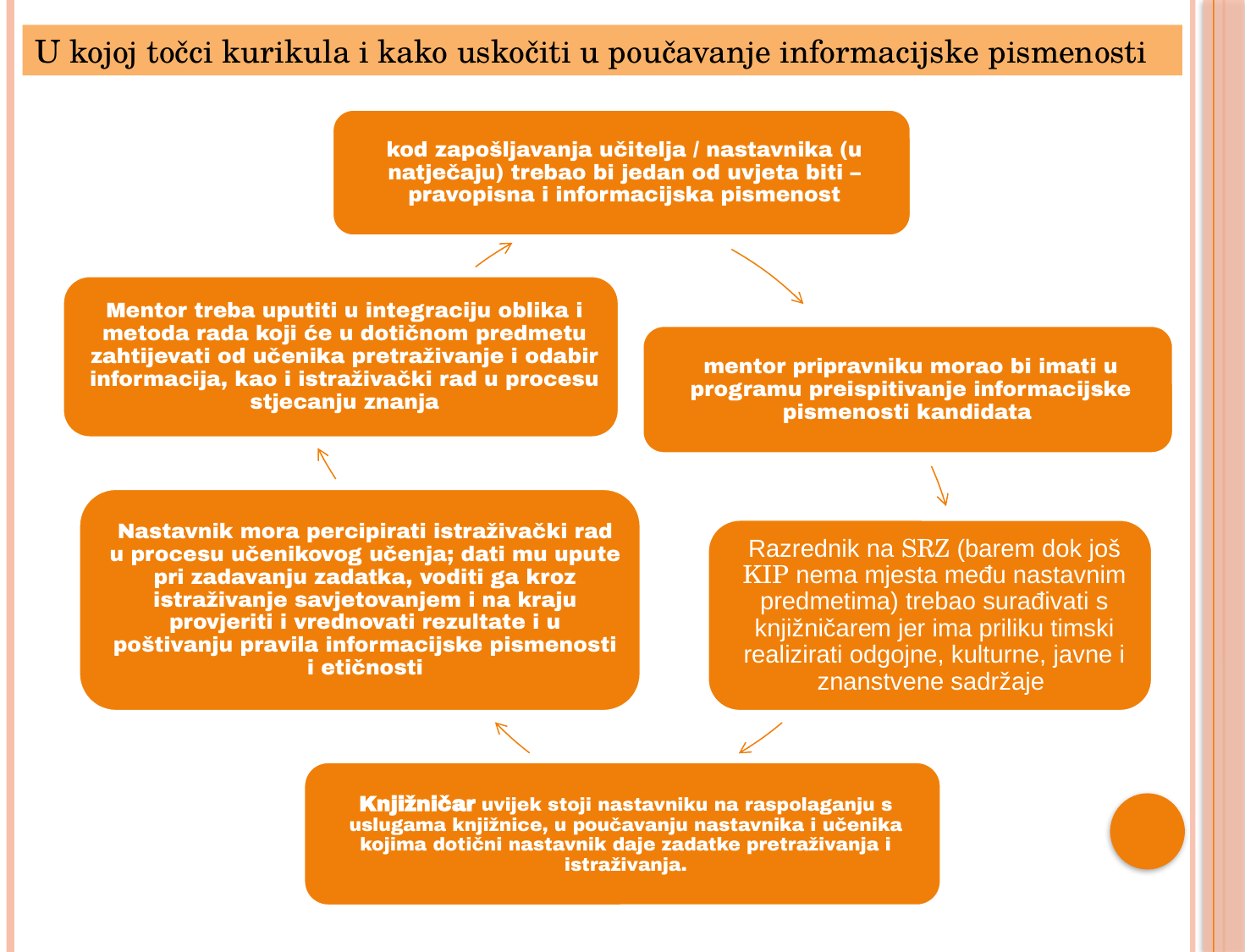

U kojoj točci kurikula i kako uskočiti u poučavanje informacijske pismenosti
kod zapošljavanja učitelja / nastavnika (u natječaju) trebao bi jedan od uvjeta biti – pravopisna i informacijska pismenost
mentor pripravniku morao bi imati u programu preispitivanje informacijske pismenosti kandidata
Razrednik na SRZ (barem dok još KIP nema mjesta među nastavnim predmetima) trebao surađivati s knjižničarem jer ima priliku timski realizirati odgojne, kulturne, javne i znanstvene sadržaje
Knjižničar uvijek stoji nastavniku na raspolaganju s uslugama knjižnice, u poučavanju nastavnika i učenika kojima dotični nastavnik daje zadatke pretraživanja i istraživanja.
Nastavnik mora percipirati istraživački rad u procesu učenikovog učenja; dati mu upute pri zadavanju zadatka, voditi ga kroz istraživanje savjetovanjem i na kraju provjeriti i vrednovati rezultate i u poštivanju pravila informacijske pismenosti i etičnosti
Mentor treba uputiti u integraciju oblika i metoda rada koji će u dotičnom predmetu zahtijevati od učenika pretraživanje i odabir informacija, kao i istraživački rad u procesu stjecanju znanja